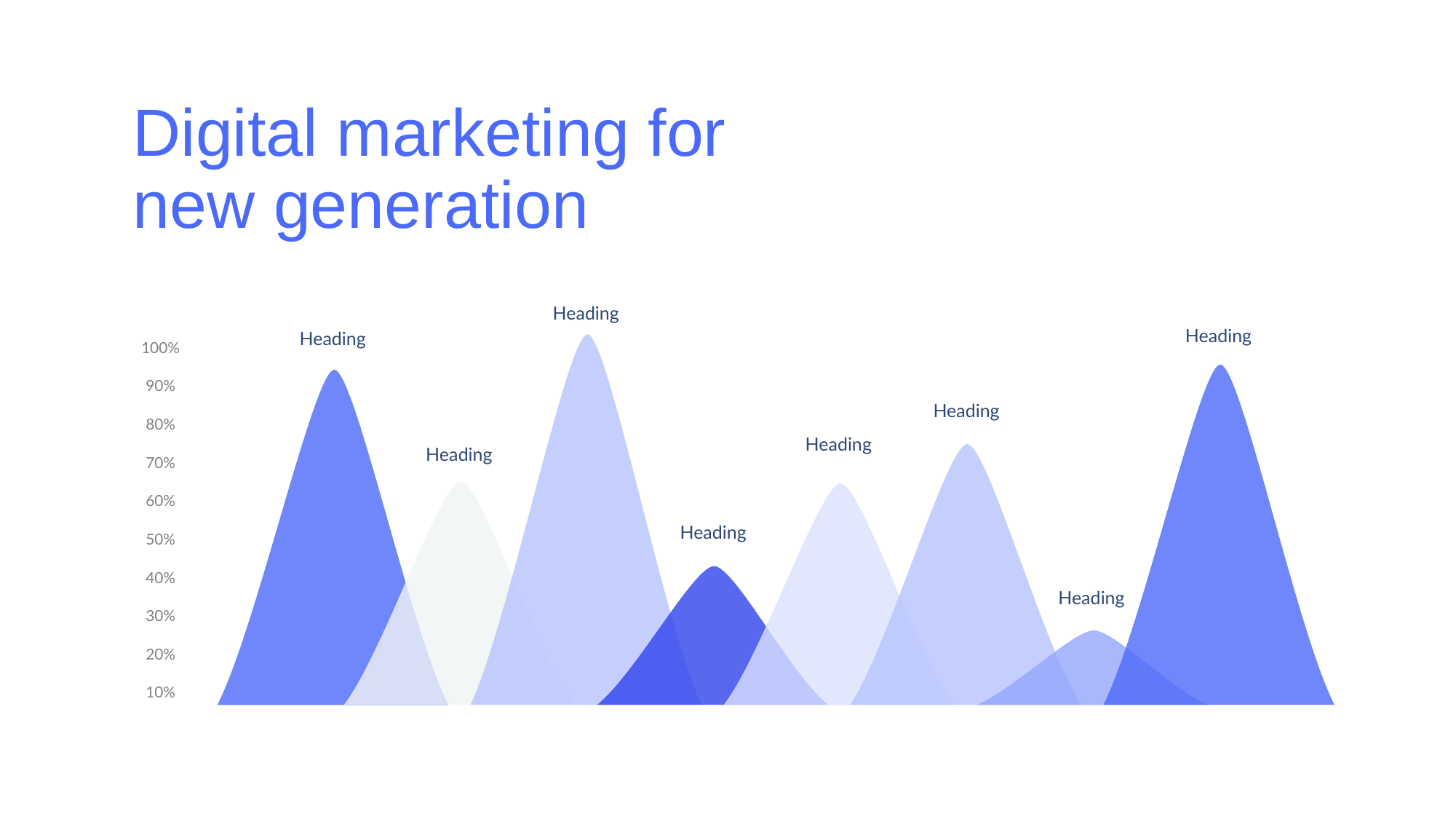

Digital marketing for new generation
Heading
Heading
Heading
100%

90%
Heading
80%
Heading
Heading
70%
60%
Heading
50%
40%
Heading
30%
20%
10%